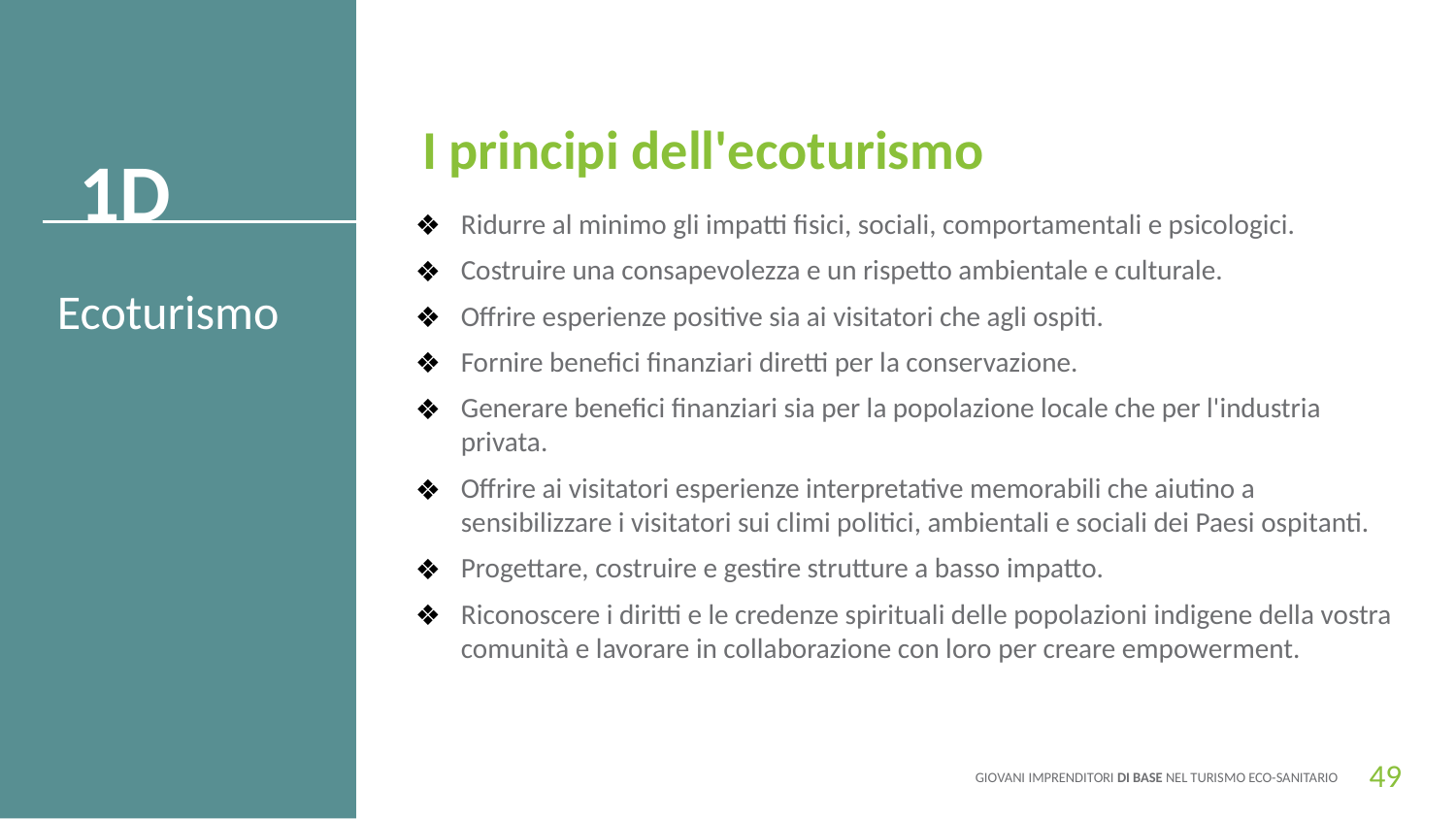

I principi dell'ecoturismo
1D
Ridurre al minimo gli impatti fisici, sociali, comportamentali e psicologici.
Costruire una consapevolezza e un rispetto ambientale e culturale.
Offrire esperienze positive sia ai visitatori che agli ospiti.
Fornire benefici finanziari diretti per la conservazione.
Generare benefici finanziari sia per la popolazione locale che per l'industria privata.
Offrire ai visitatori esperienze interpretative memorabili che aiutino a sensibilizzare i visitatori sui climi politici, ambientali e sociali dei Paesi ospitanti.
Progettare, costruire e gestire strutture a basso impatto.
Riconoscere i diritti e le credenze spirituali delle popolazioni indigene della vostra comunità e lavorare in collaborazione con loro per creare empowerment.

Ecoturismo
49